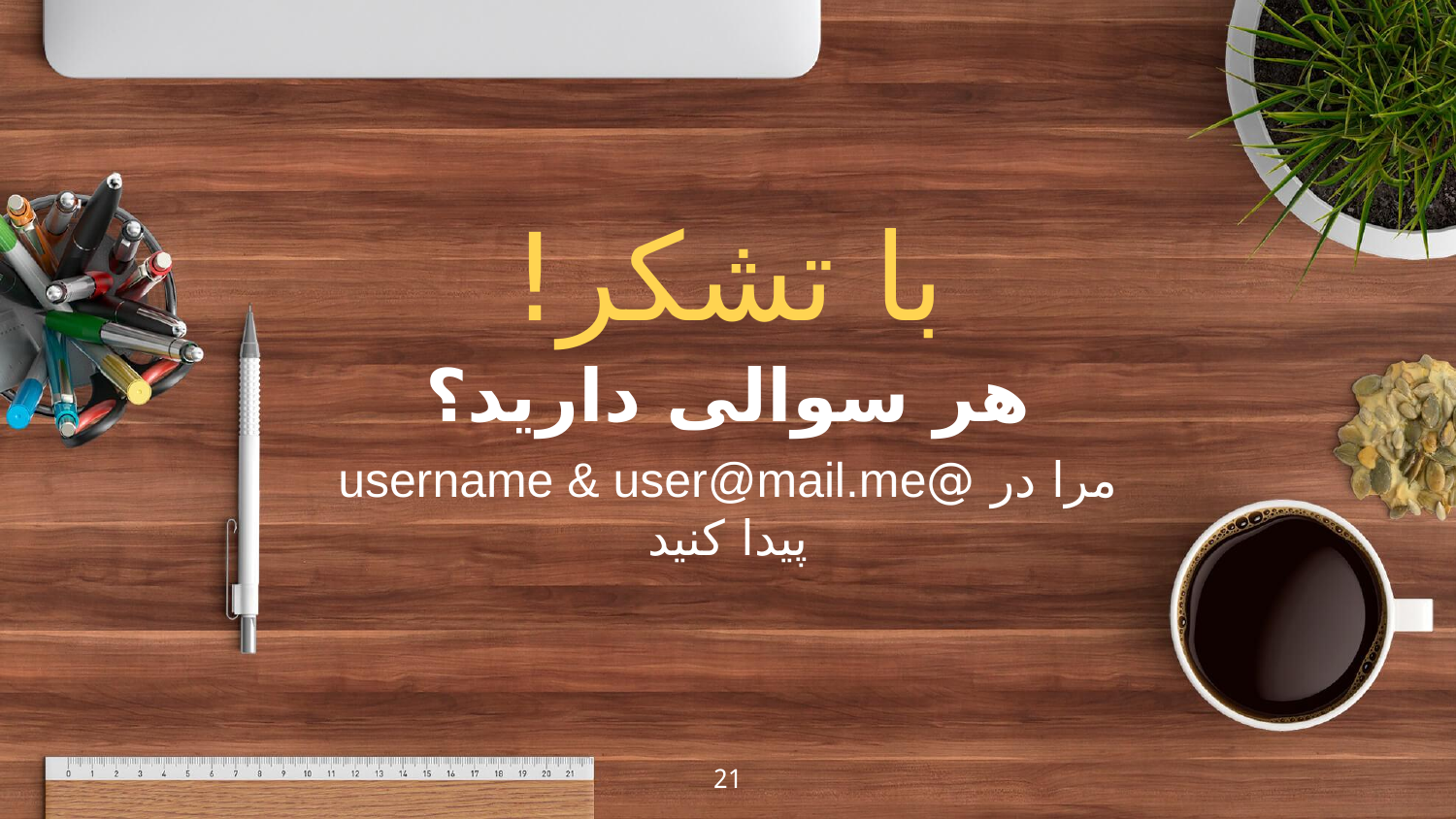

با تشکر!
هر سوالی دارید؟
مرا در @username & user@mail.me پیدا کنید
21